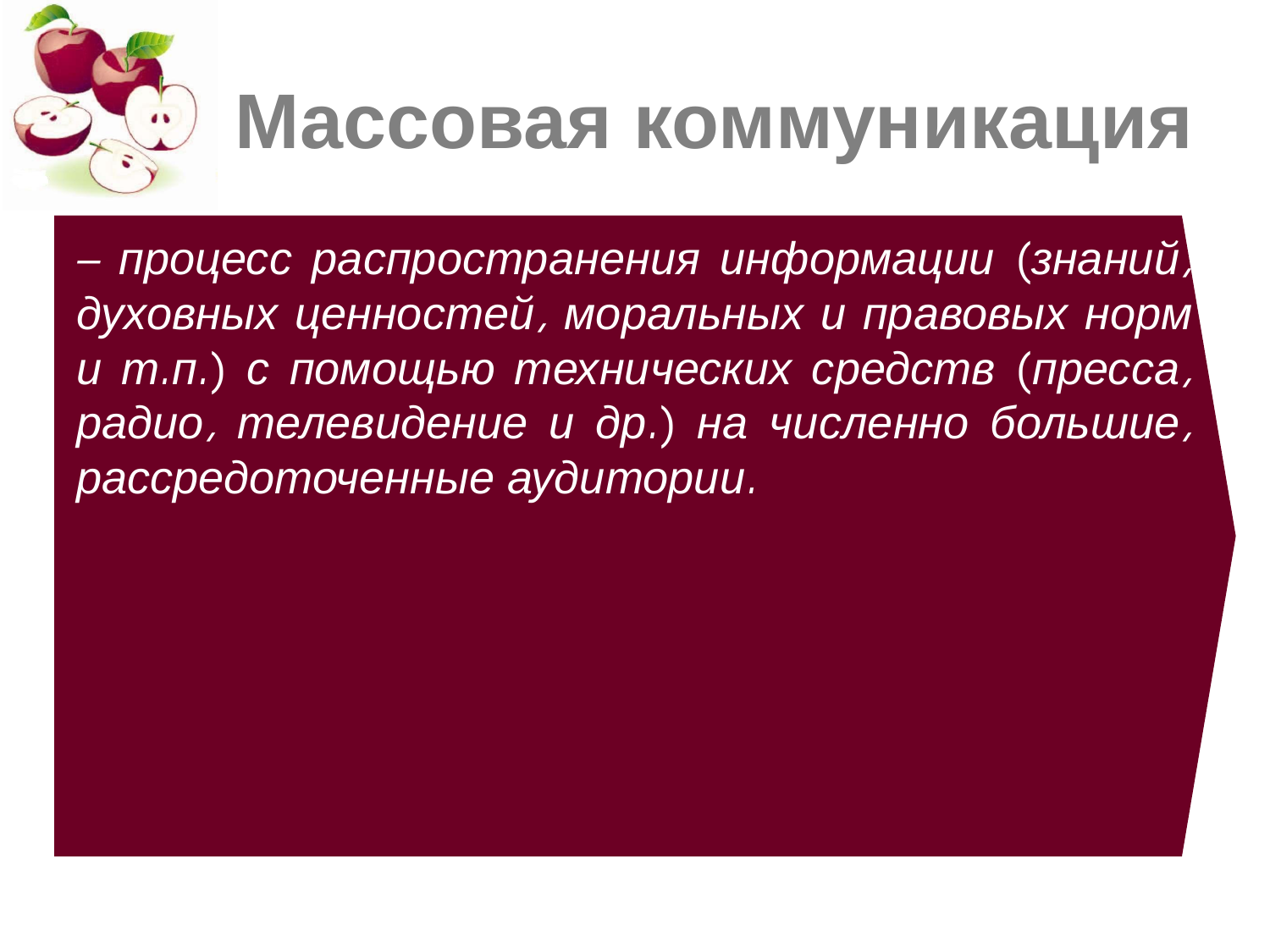

# Массовая коммуникация
– процесс распространения информации (знаний, духовных ценностей, моральных и правовых норм и т.п.) с помощью технических средств (пресса, радио, телевидение и др.) на численно большие, рассредоточенные аудитории.